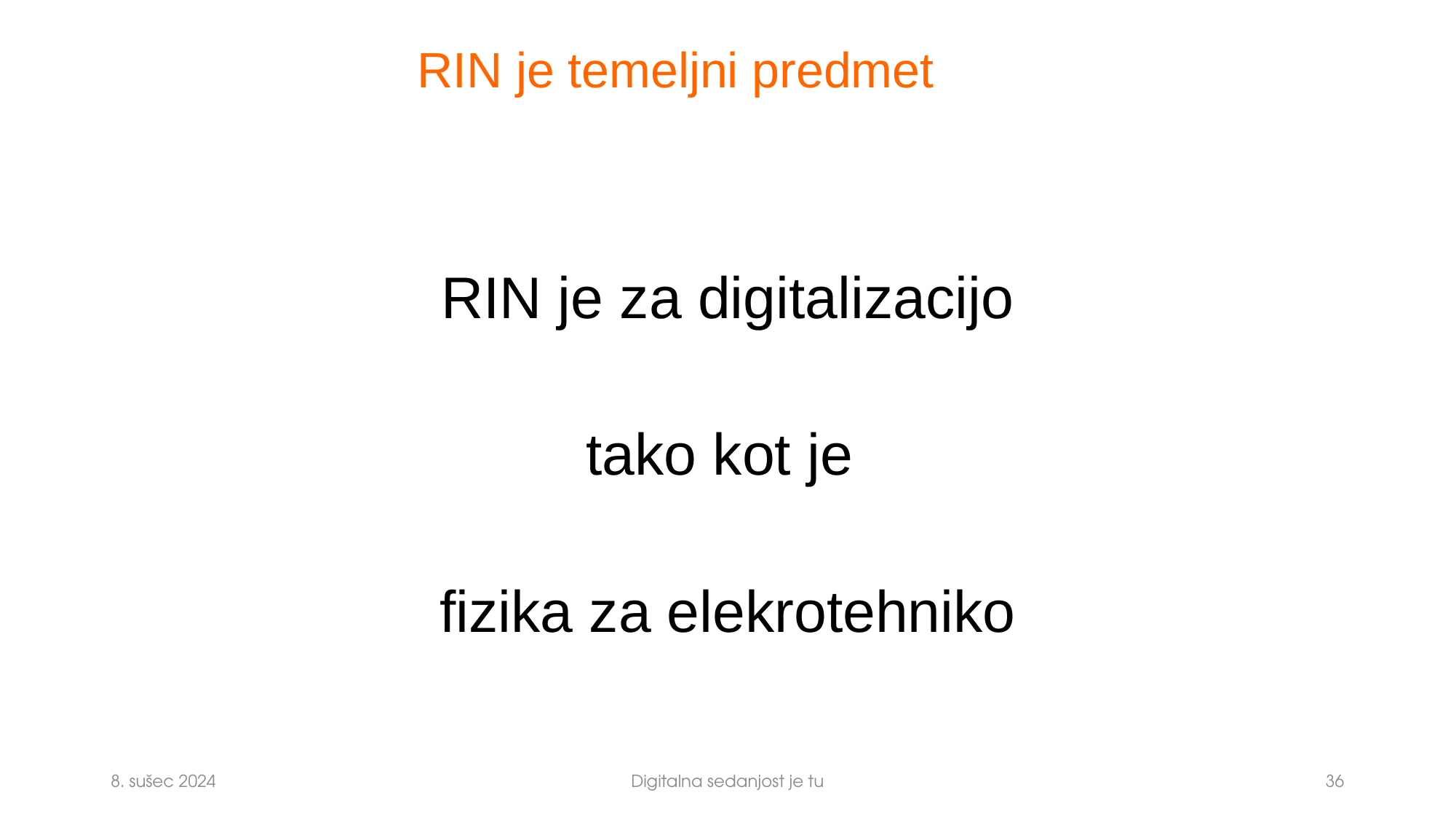

# RIN je temeljni predmet

RIN je za digitalizacijo

tako kot je

fizika za elekrotehniko
8. sušec 2024
Digitalna sedanjost je tu
36